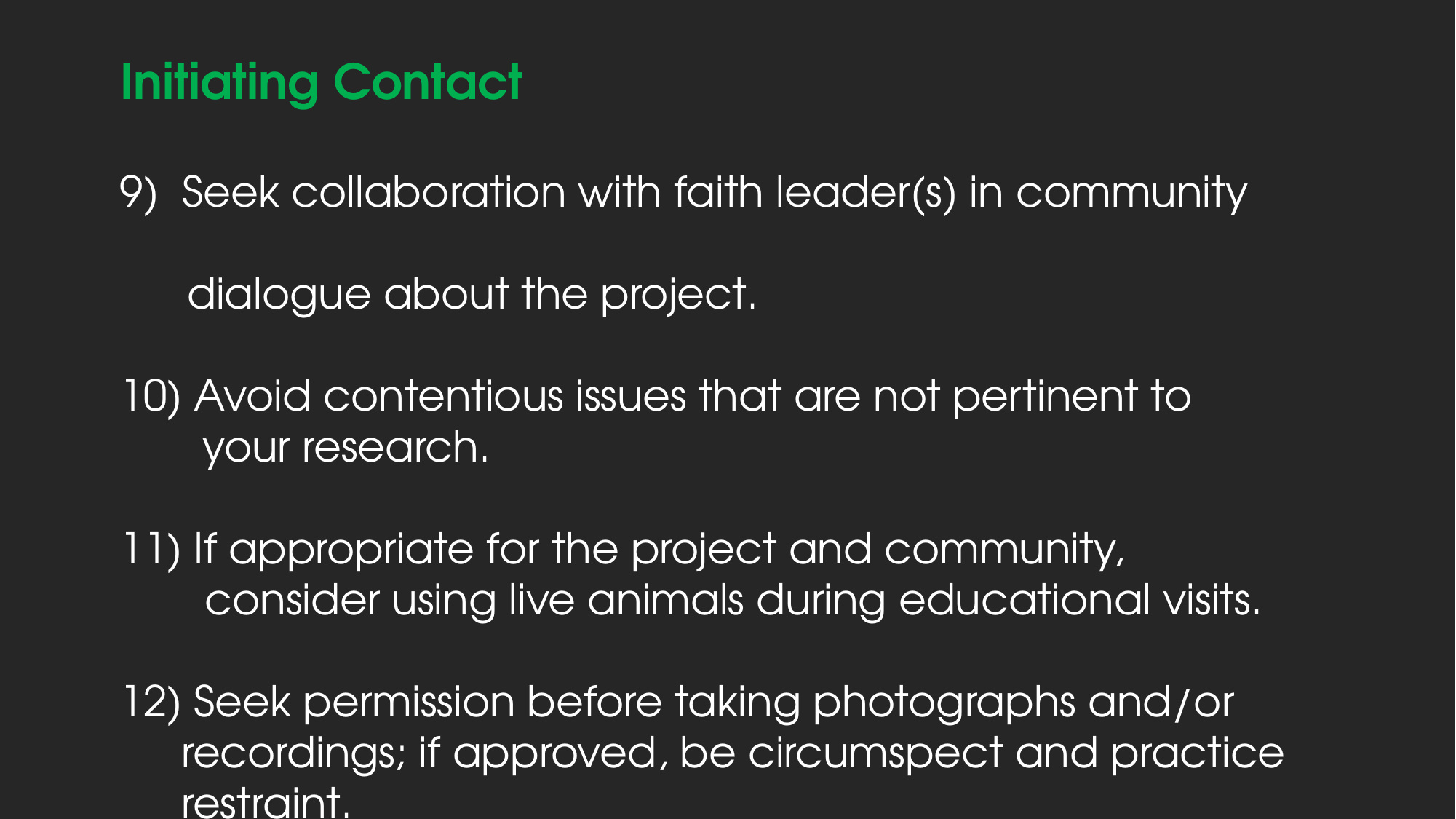

Initiating Contact

9)  Seek collaboration with faith leader(s) in community
 dialogue about the project.

10) Avoid contentious issues that are not pertinent to
   your research.

11) If appropriate for the project and community,
  consider using live animals during educational visits.

12) Seek permission before taking photographs and/or recordings; if approved, be circumspect and practice restraint.